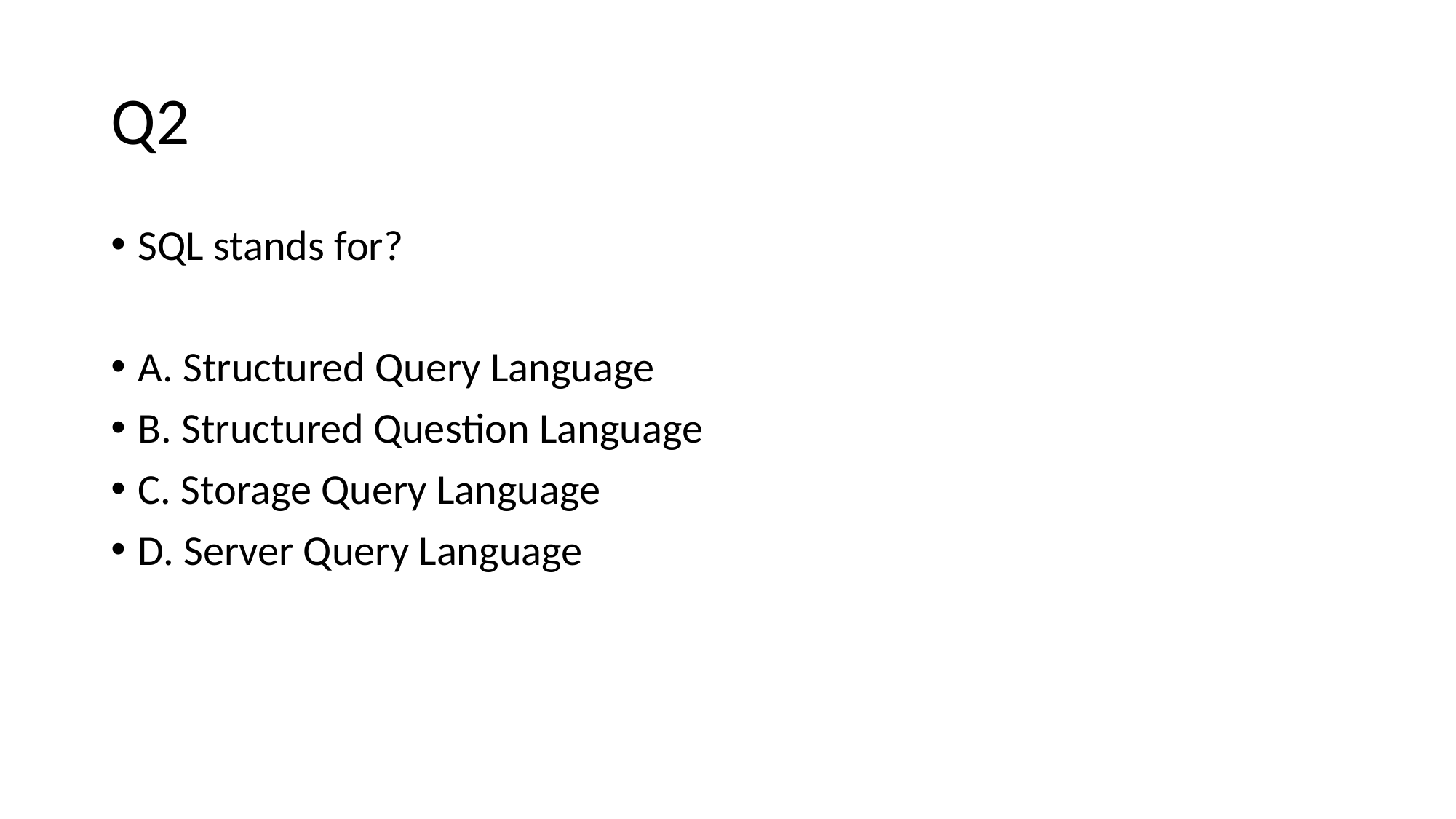

# Q2
SQL stands for?

A. Structured Query Language
B. Structured Question Language
C. Storage Query Language
D. Server Query Language